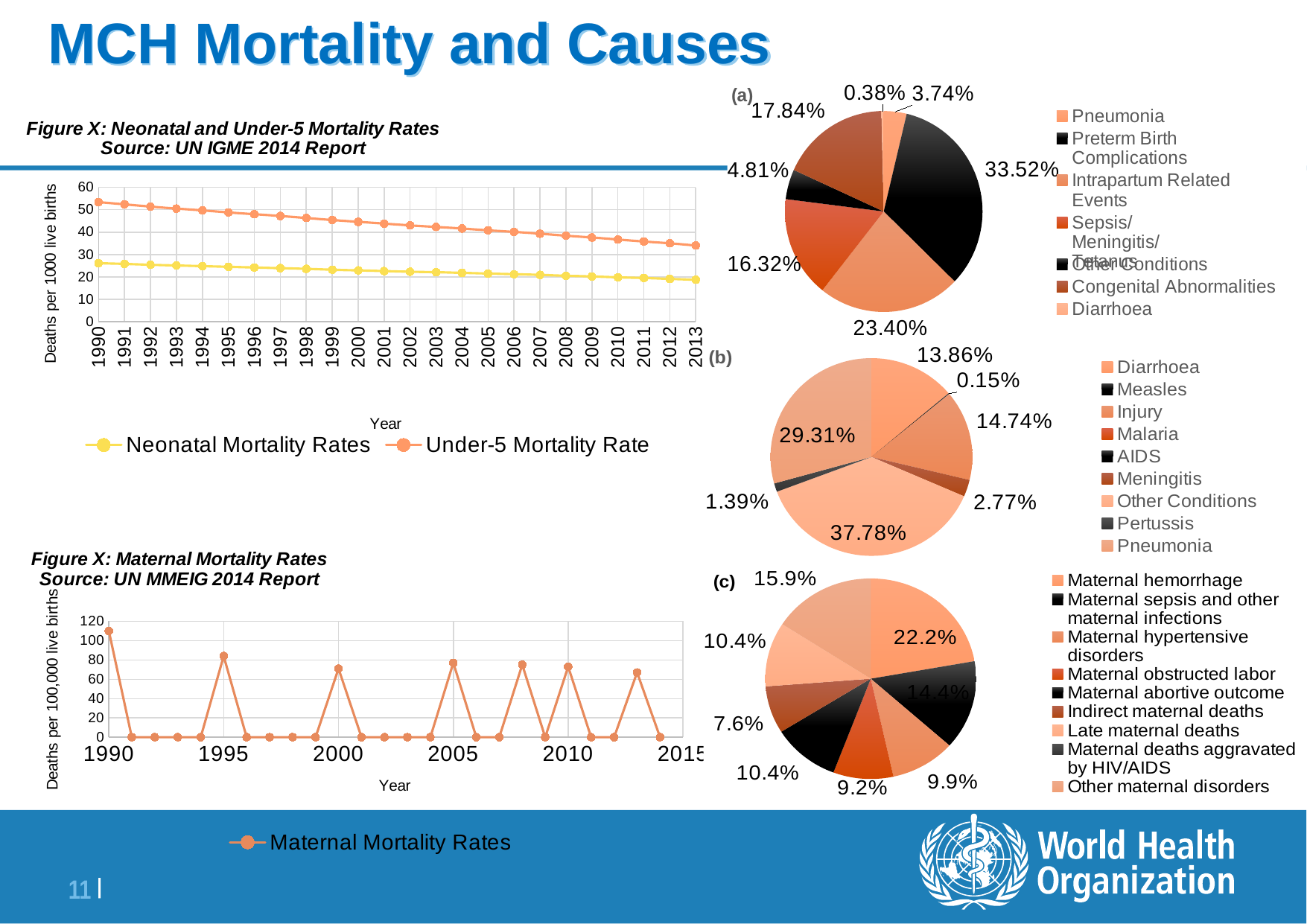

# MCH Mortality and Causes

### Chart: (a)

| Category |  |
|---|---|
| Pneumonia | 0.037442 |
| Preterm Birth Complications | 0.335173 |
| Intrapartum Related Events | 0.233987 |
| Sepsis/Meningitis/Tetanus | 0.163177 |
| Other Conditions | 0.048066 |
| Congenital Abnormalities | 0.178391 |
| Diarrhoea | 0.003765 |

### Chart: Figure X: Neonatal and Under-5 Mortality Rates
Source: UN IGME 2014 Report

| Category | Neonatal Mortality Rates | Under-5 Mortality Rate |
|---|---|---|

### Chart: (b)

| Category |  |
|---|---|
| Diarrhoea | 0.138573 |
| Measles | 0.001477 |
| Injury | 0.14737 |
| Malaria | 0.0 |
| AIDS | 0.0 |
| Meningitis | 0.02774 |
| Other Conditions | 0.377769 |
| Pertussis | 0.013934 |
| Pneumonia | 0.293136 |

### Chart: Figure X: Maternal Mortality Rates
Source: UN MMEIG 2014 Report

| Category | Maternal Mortality Rates |
|---|---|

### Chart: (c)

| Category |  |
|---|---|
| Maternal hemorrhage | 0.221902017291066 |
| Maternal sepsis and other maternal infections | 0.144092219020173 |
| Maternal hypertensive disorders | 0.0994236311239193 |
| Maternal obstructed labor | 0.0922190201729106 |
| Maternal abortive outcome | 0.103746397694524 |
| Indirect maternal deaths | 0.0763688760806916 |
| Late maternal deaths | 0.103746397694524 |
| Maternal deaths aggravated by HIV/AIDS | 0.0 |
| Other maternal disorders | 0.15850144092219 |